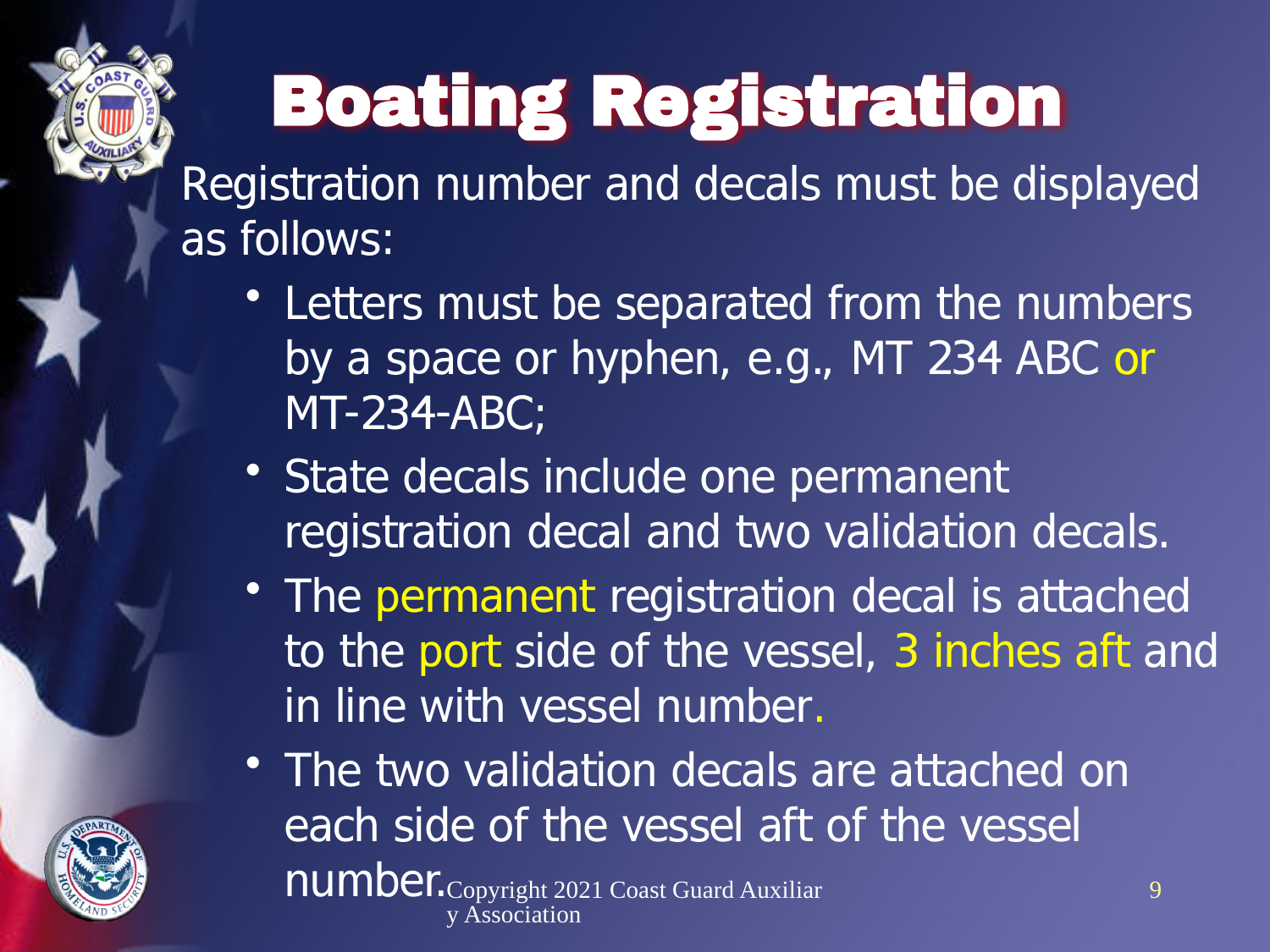

# Boating Registration
Registration number and decals must be displayed as follows:
Letters must be separated from the numbers by a space or hyphen, e.g., MT 234 ABC or MT-234-ABC;
State decals include one permanent registration decal and two validation decals.
The permanent registration decal is attached to the port side of the vessel, 3 inches aft and in line with vessel number.
The two validation decals are attached on each side of the vessel aft of the vessel number.

Copyright 2021 Coast Guard Auxiliary Association
9